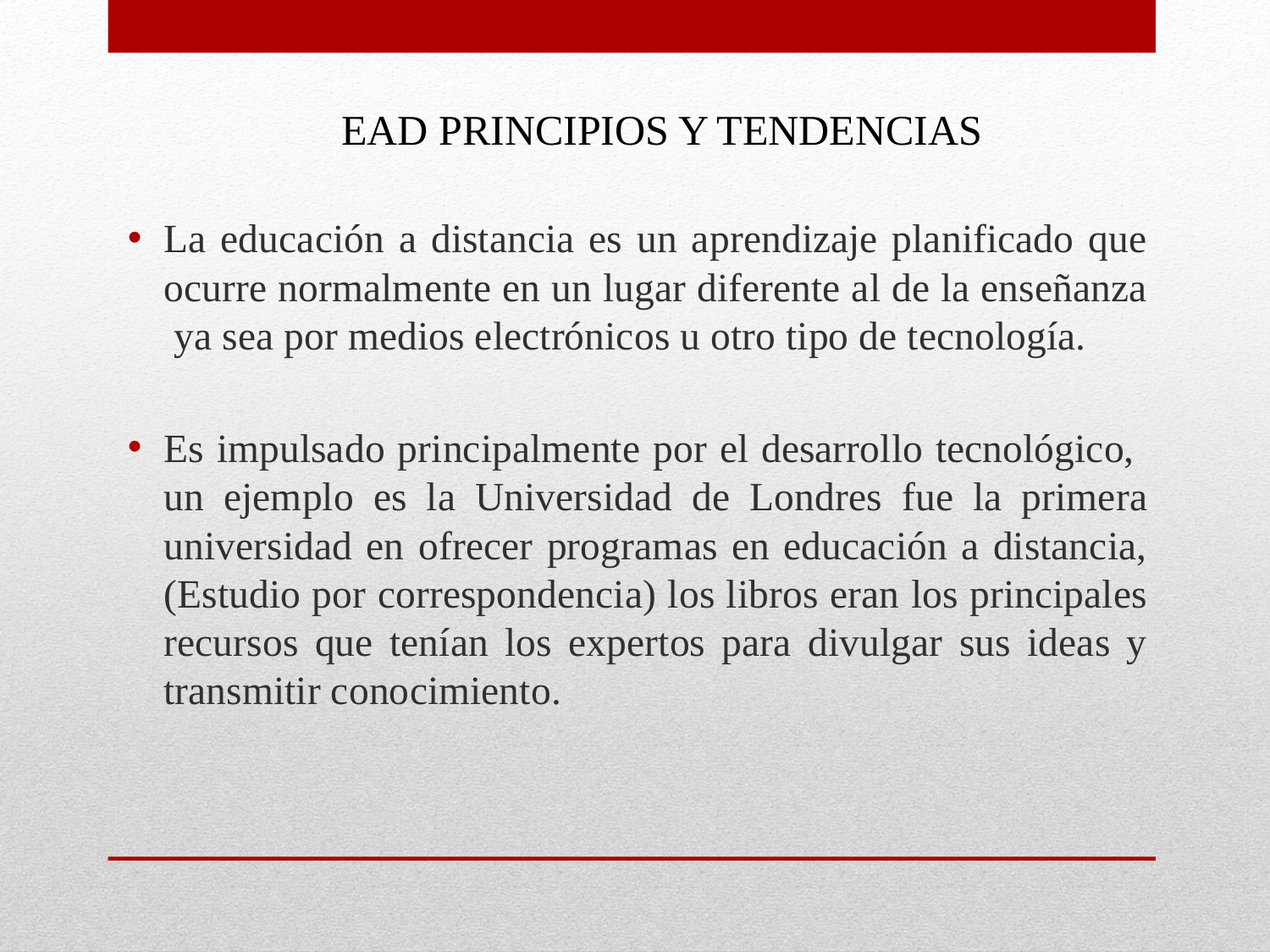

EAD PRINCIPIOS Y TENDENCIAS
La educación a distancia es un aprendizaje planificado que ocurre normalmente en un lugar diferente al de la enseñanza  ya sea por medios electrónicos u otro tipo de tecnología.

Es impulsado principalmente por el desarrollo tecnológico,  un ejemplo es la Universidad de Londres fue la primera universidad en ofrecer programas en educación a distancia, (Estudio por correspondencia) los libros eran los principales recursos que tenían los expertos para divulgar sus ideas y transmitir conocimiento.